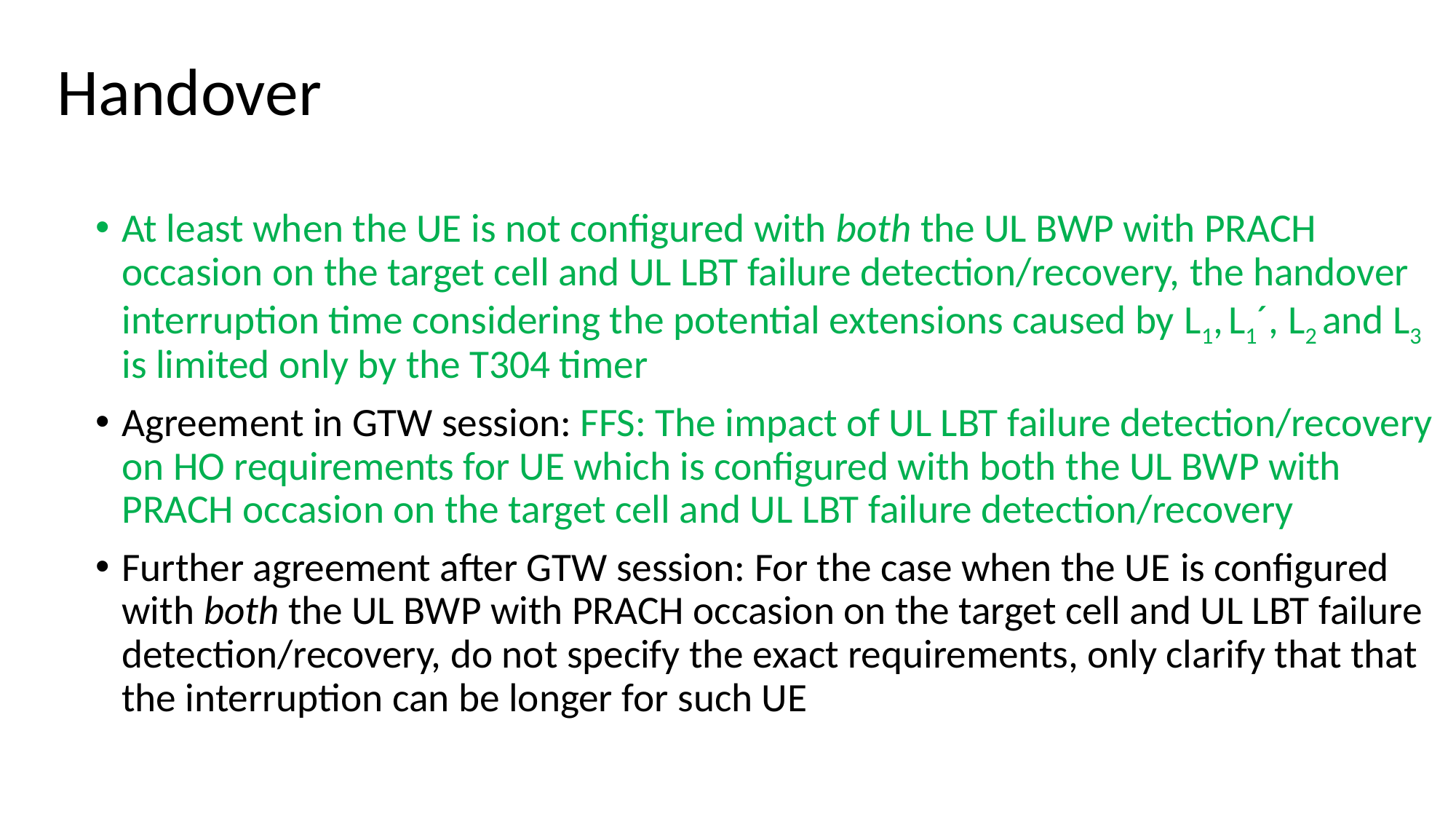

# Handover

At least when the UE is not configured with both the UL BWP with PRACH occasion on the target cell and UL LBT failure detection/recovery, the handover interruption time considering the potential extensions caused by L1, L1´, L2 and L3 is limited only by the T304 timer
Agreement in GTW session: FFS: The impact of UL LBT failure detection/recovery on HO requirements for UE which is configured with both the UL BWP with PRACH occasion on the target cell and UL LBT failure detection/recovery
Further agreement after GTW session: For the case when the UE is configured with both the UL BWP with PRACH occasion on the target cell and UL LBT failure detection/recovery, do not specify the exact requirements, only clarify that that the interruption can be longer for such UE